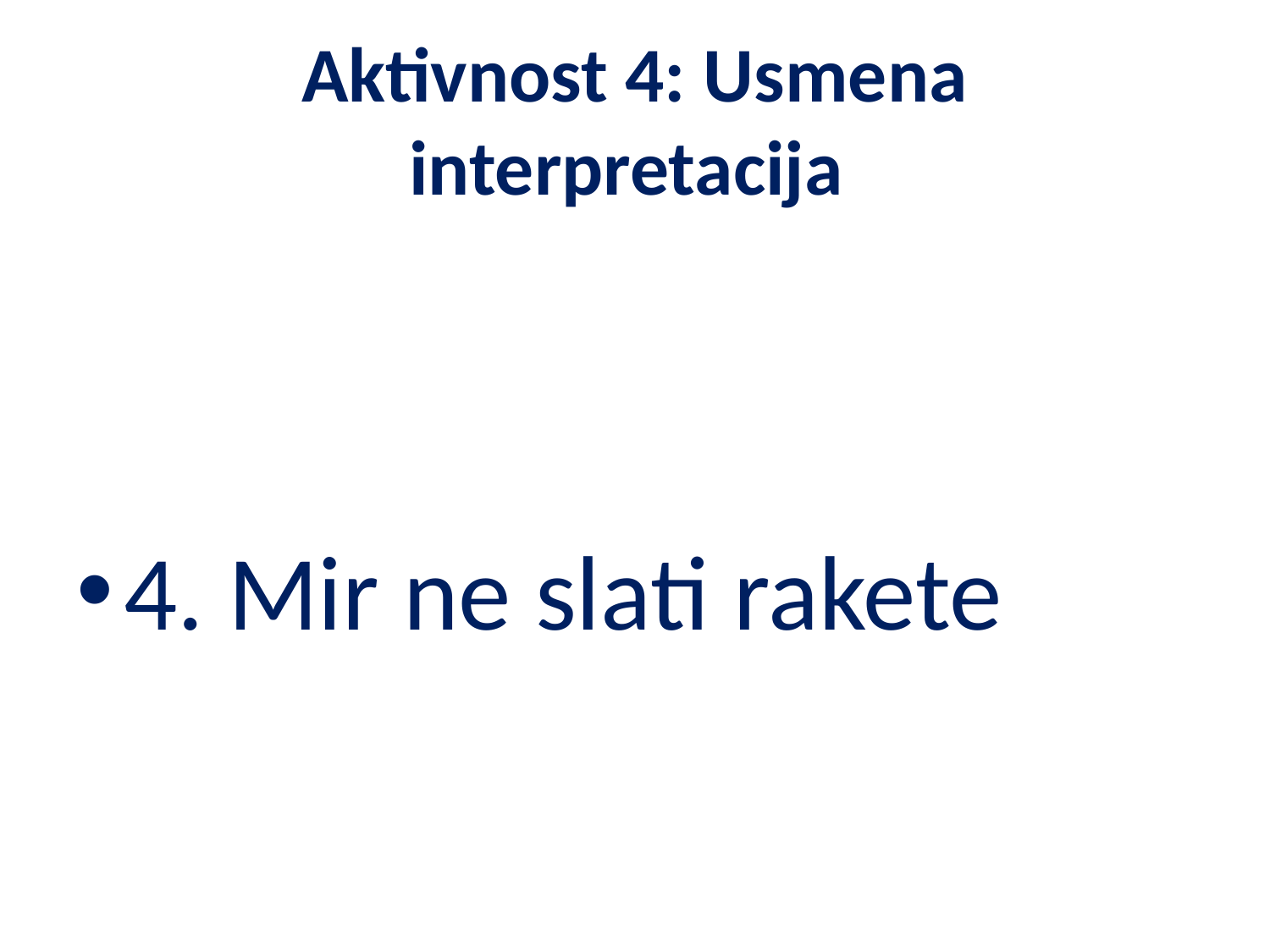

# Aktivnost 4: Usmena interpretacija

4. Mir ne slati rakete